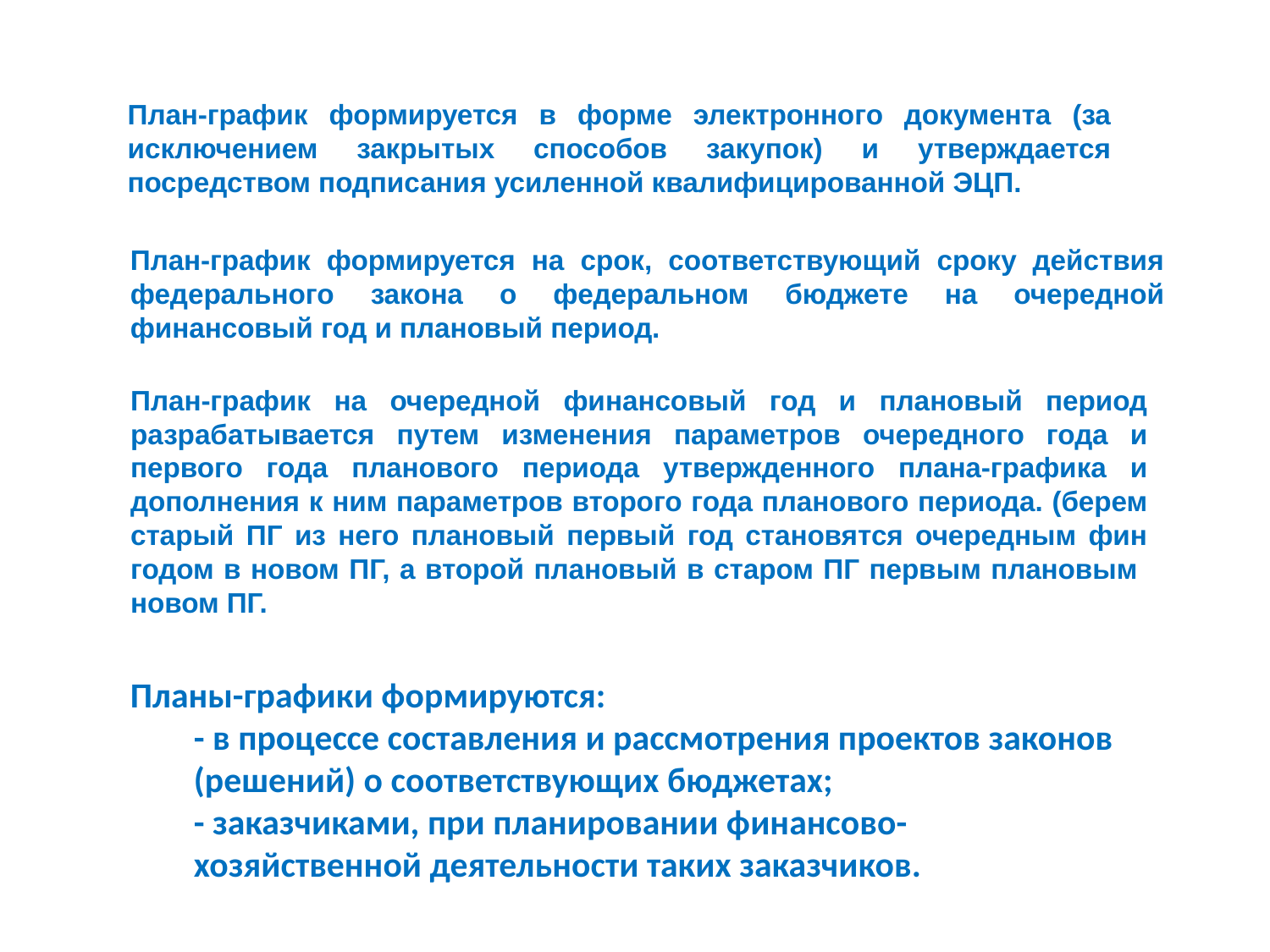

План-график формируется в форме электронного документа (за исключением закрытых способов закупок) и утверждается посредством подписания усиленной квалифицированной ЭЦП.
План-график формируется на срок, соответствующий сроку действия федерального закона о федеральном бюджете на очередной финансовый год и плановый период.
План-график на очередной финансовый год и плановый период разрабатывается путем изменения параметров очередного года и первого года планового периода утвержденного плана-графика и дополнения к ним параметров второго года планового периода. (берем старый ПГ из него плановый первый год становятся очередным фин годом в новом ПГ, а второй плановый в старом ПГ первым плановым  новом ПГ.
Планы-графики формируются:
- в процессе составления и рассмотрения проектов законов (решений) о соответствующих бюджетах;
- заказчиками, при планировании финансово-хозяйственной деятельности таких заказчиков.